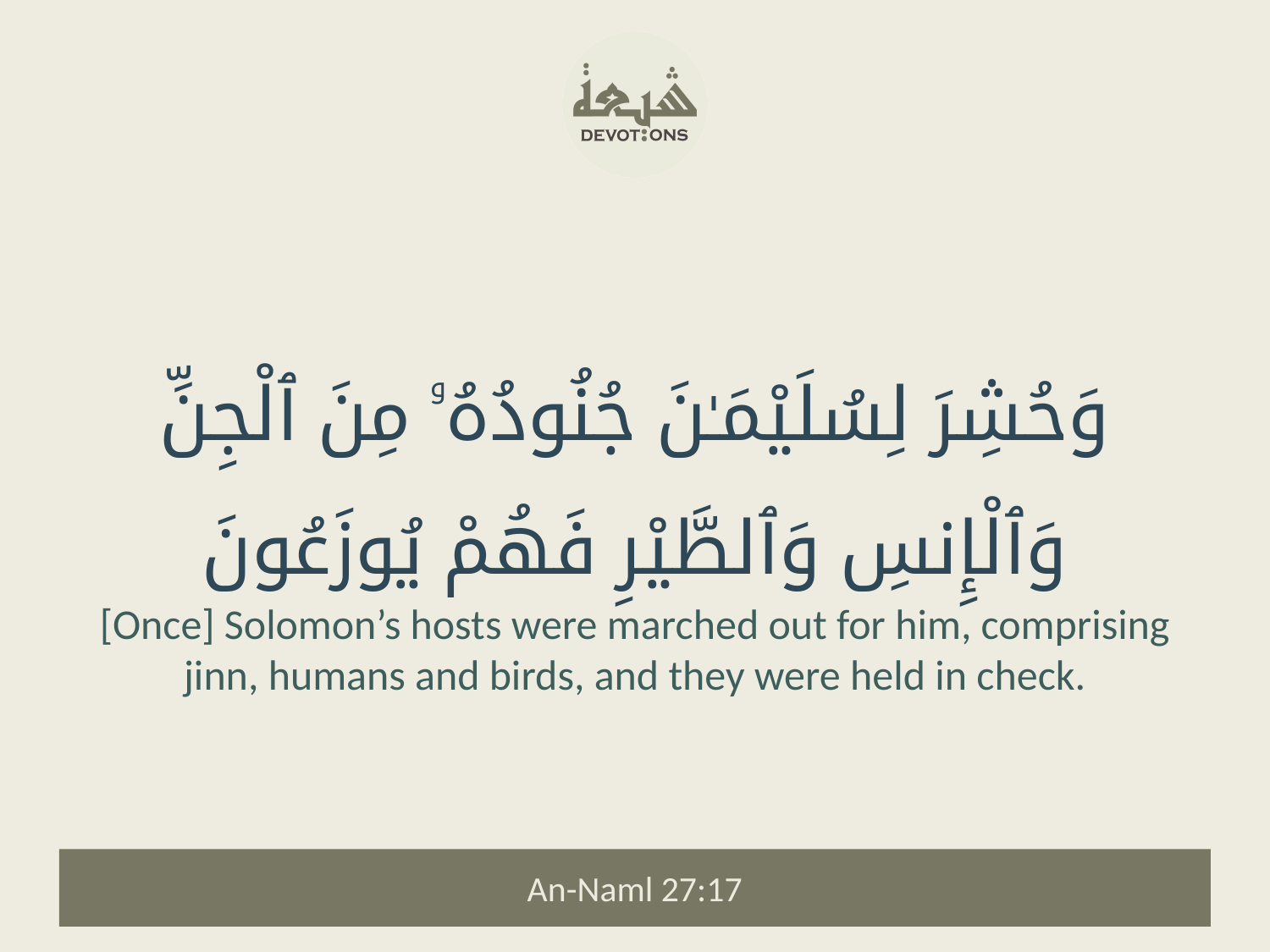

وَحُشِرَ لِسُلَيْمَـٰنَ جُنُودُهُۥ مِنَ ٱلْجِنِّ وَٱلْإِنسِ وَٱلطَّيْرِ فَهُمْ يُوزَعُونَ
[Once] Solomon’s hosts were marched out for him, comprising jinn, humans and birds, and they were held in check.
An-Naml 27:17